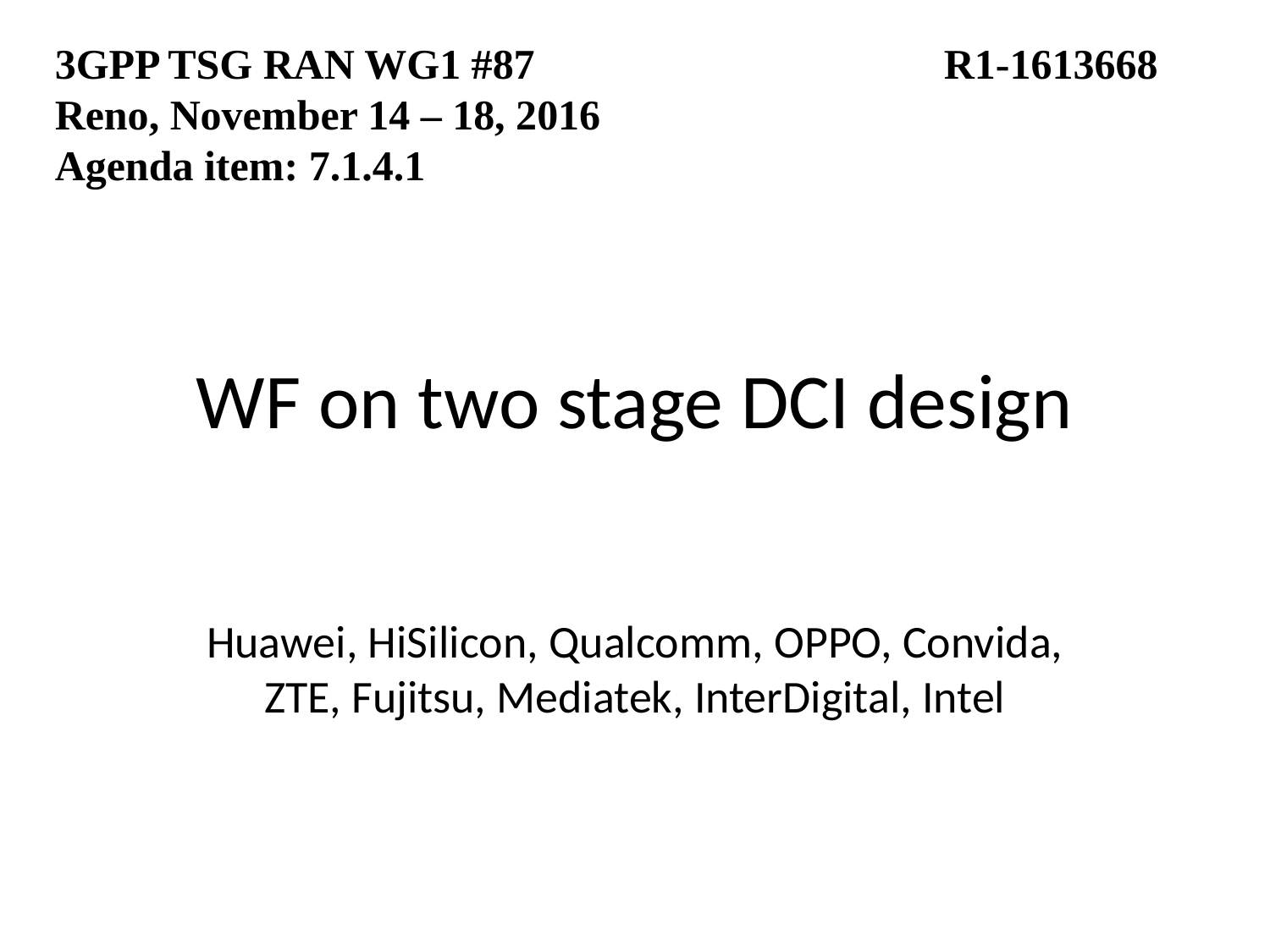

3GPP TSG RAN WG1 #87    			R1-1613668
Reno, November 14 – 18, 2016
Agenda item: 7.1.4.1
# WF on two stage DCI design
Huawei, HiSilicon, Qualcomm, OPPO, Convida, ZTE, Fujitsu, Mediatek, InterDigital, Intel